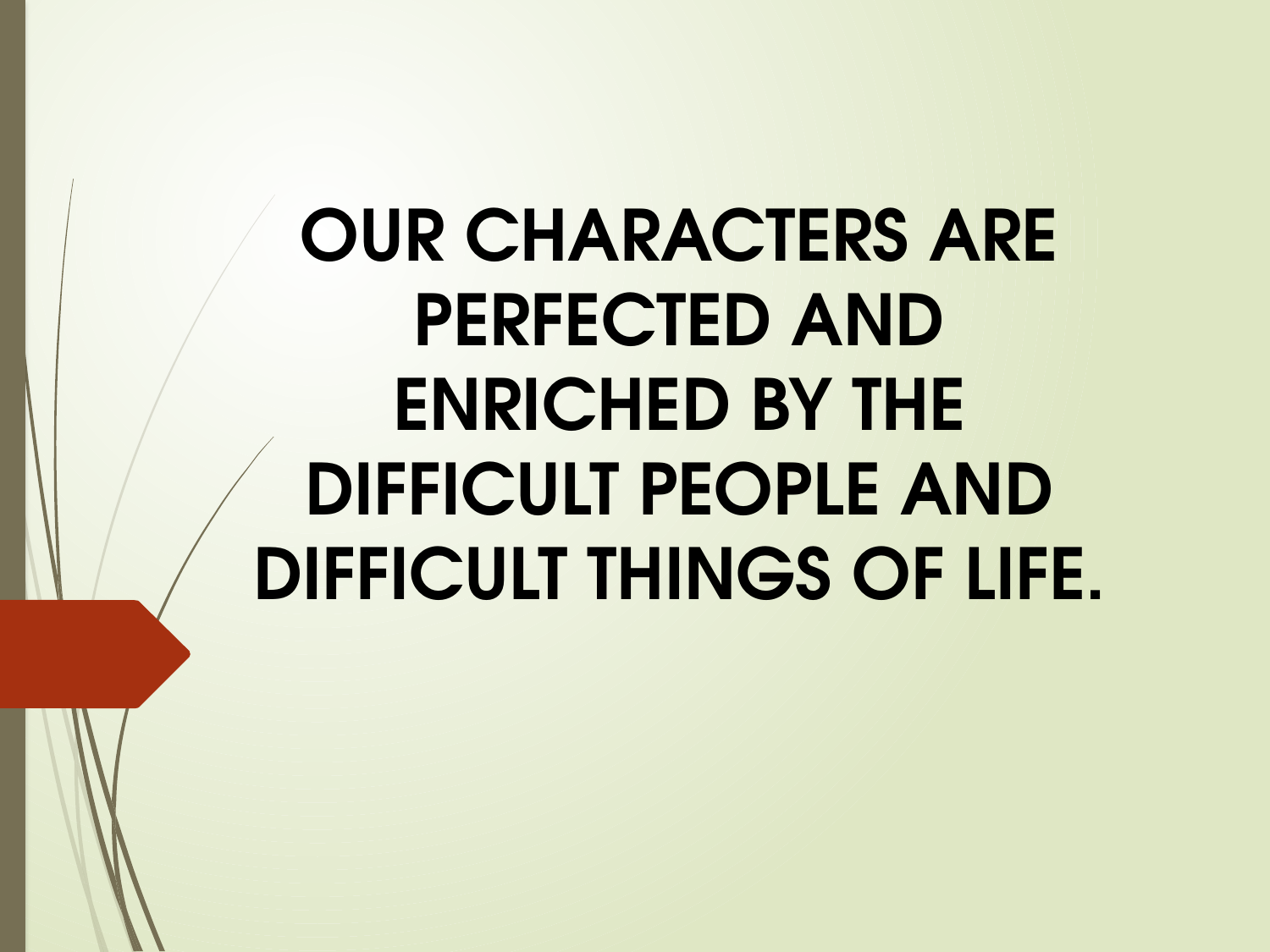

OUR CHARACTERS ARE PERFECTED AND ENRICHED BY THE DIFFICULT PEOPLE AND DIFFICULT THINGS OF LIFE.